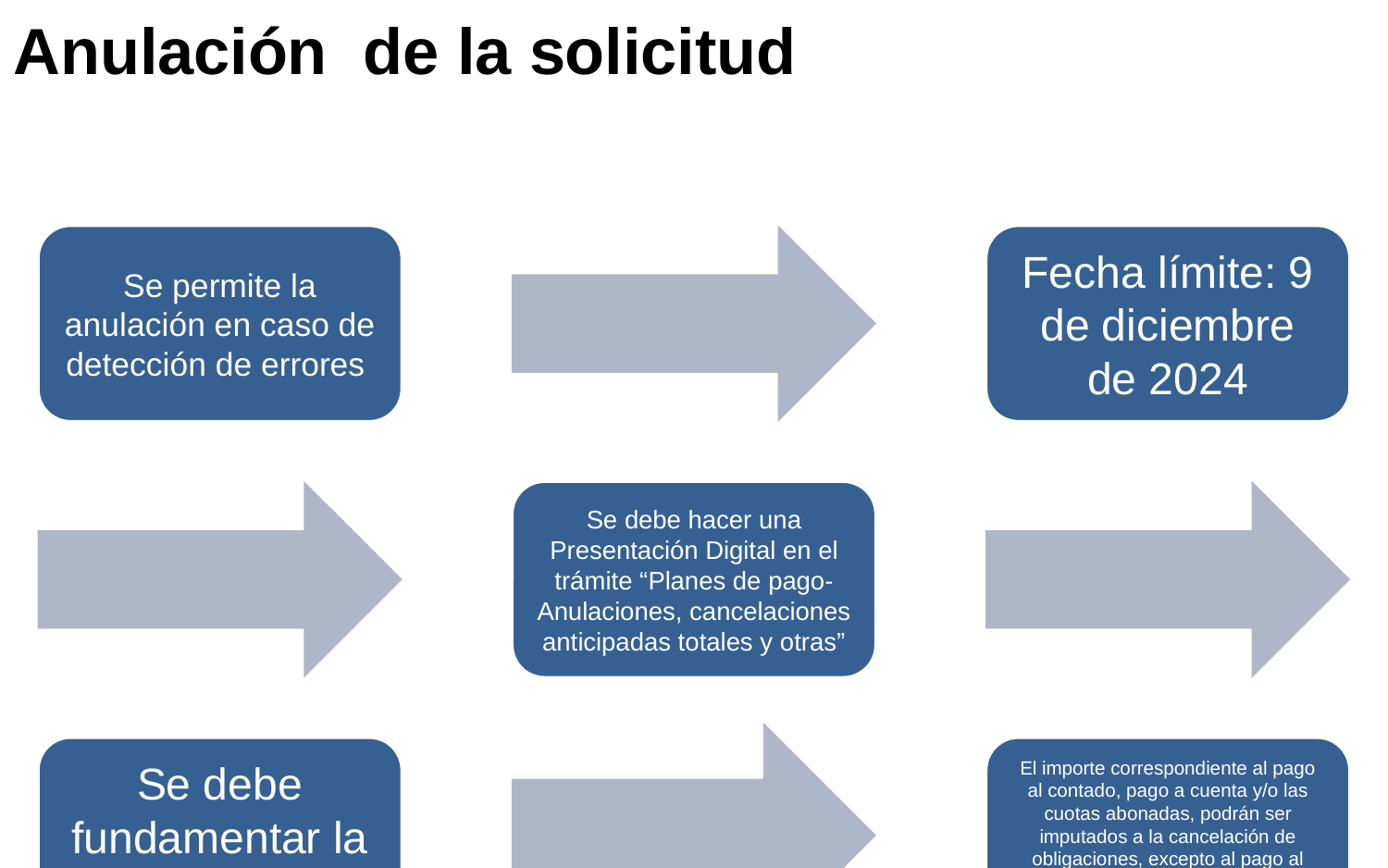

Anulación  de la solicitud
Se permite la anulación en caso de detección de errores
Fecha límite: 9 de diciembre de 2024
Se debe hacer una Presentación Digital en el trámite “Planes de pago- Anulaciones, cancelaciones anticipadas totales y otras”